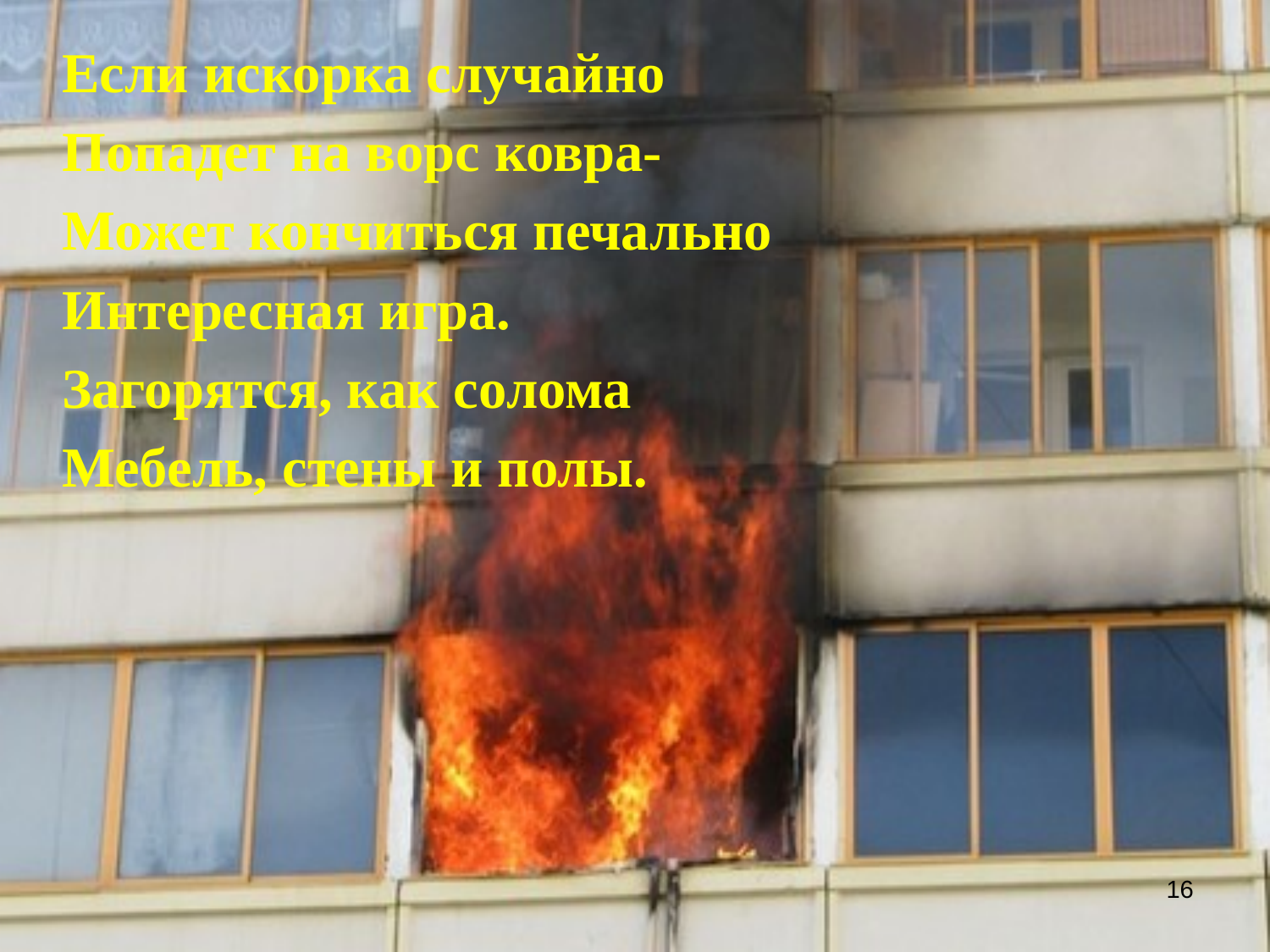

Если искорка случайно
Попадет на ворс ковра-
Может кончиться печально
Интересная игра.
Загорятся, как солома
Мебель, стены и полы.
16